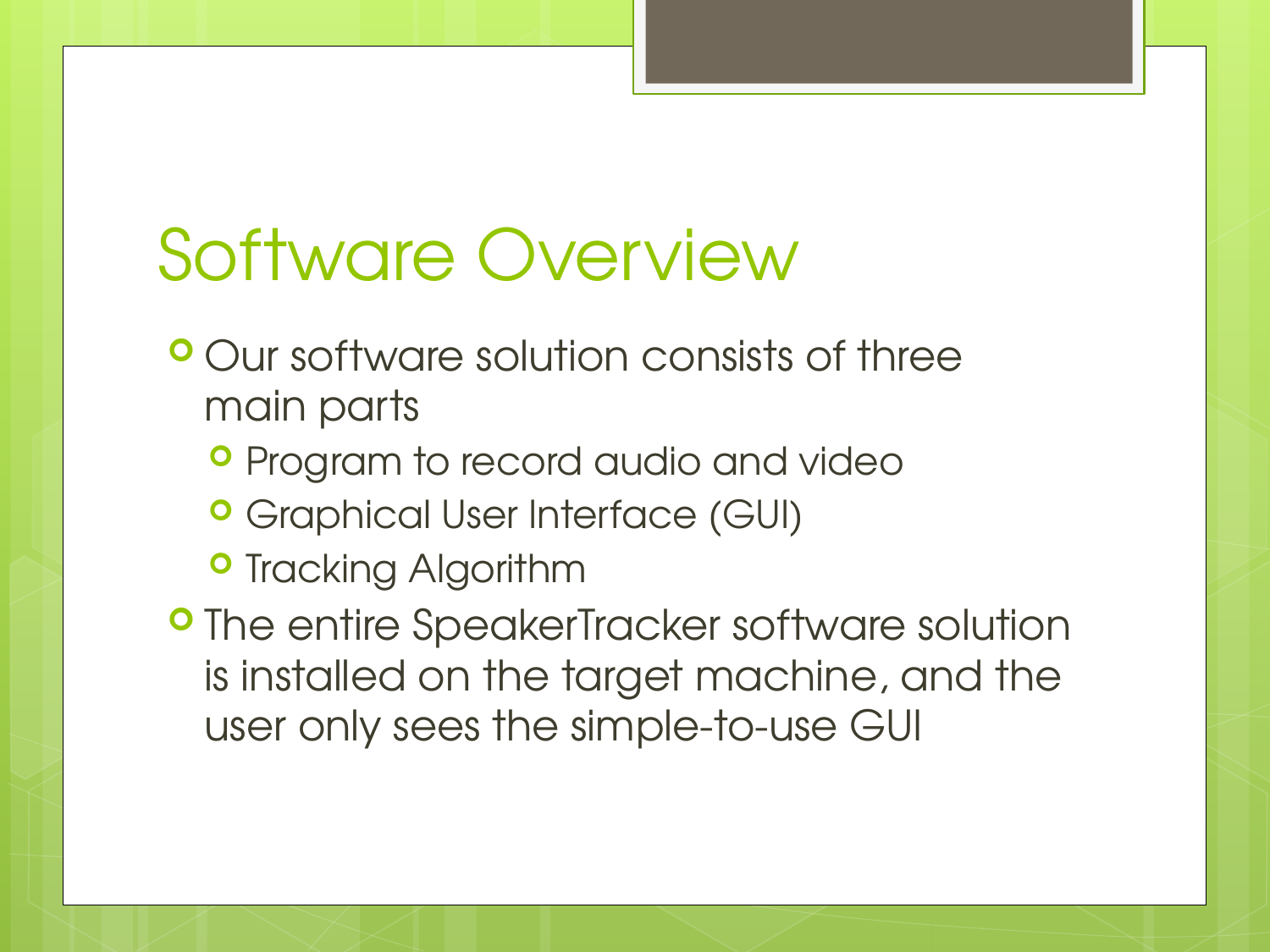

# Software Overview
Our software solution consists of three main parts
Program to record audio and video
Graphical User Interface (GUI)
Tracking Algorithm
The entire SpeakerTracker software solution is installed on the target machine, and the user only sees the simple-to-use GUI